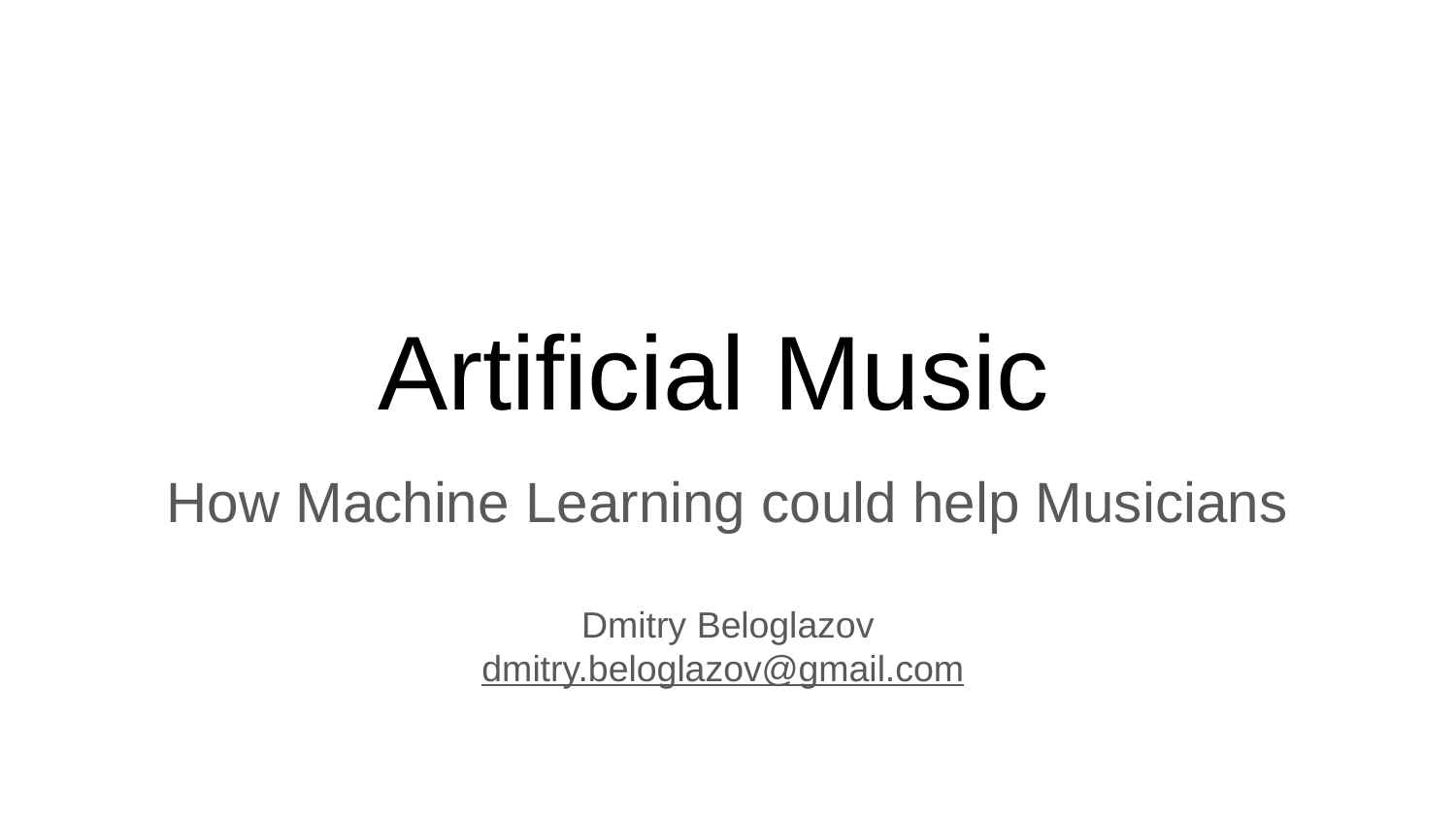

# Artificial Music
How Machine Learning could help Musicians

Dmitry Beloglazov
dmitry.beloglazov@gmail.com